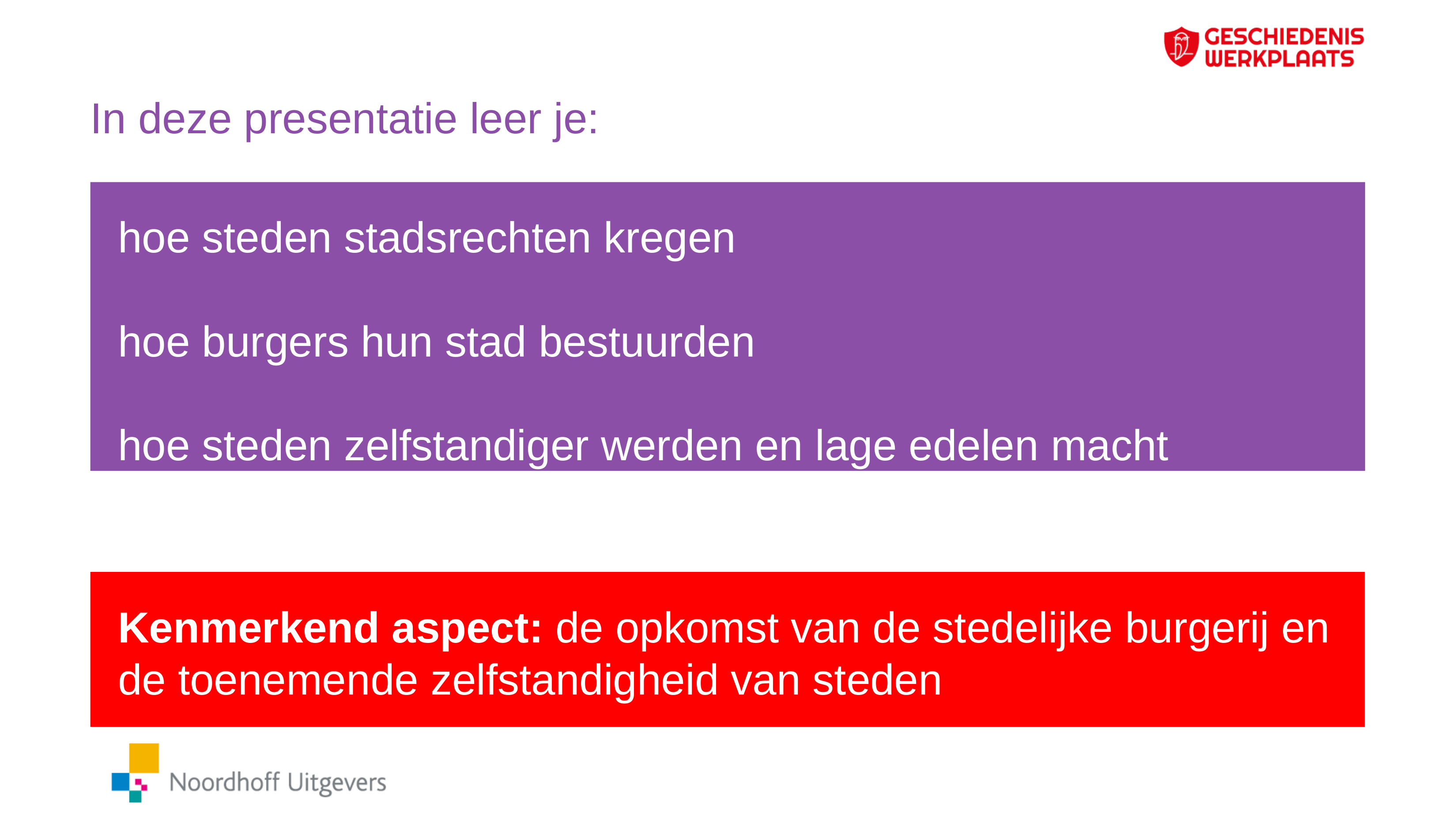

# In deze presentatie leer je:
hoe steden stadsrechten kregen

hoe burgers hun stad bestuurden

hoe steden zelfstandiger werden en lage edelen macht verloren
Kenmerkend aspect: de opkomst van de stedelijke burgerij en de toenemende zelfstandigheid van steden